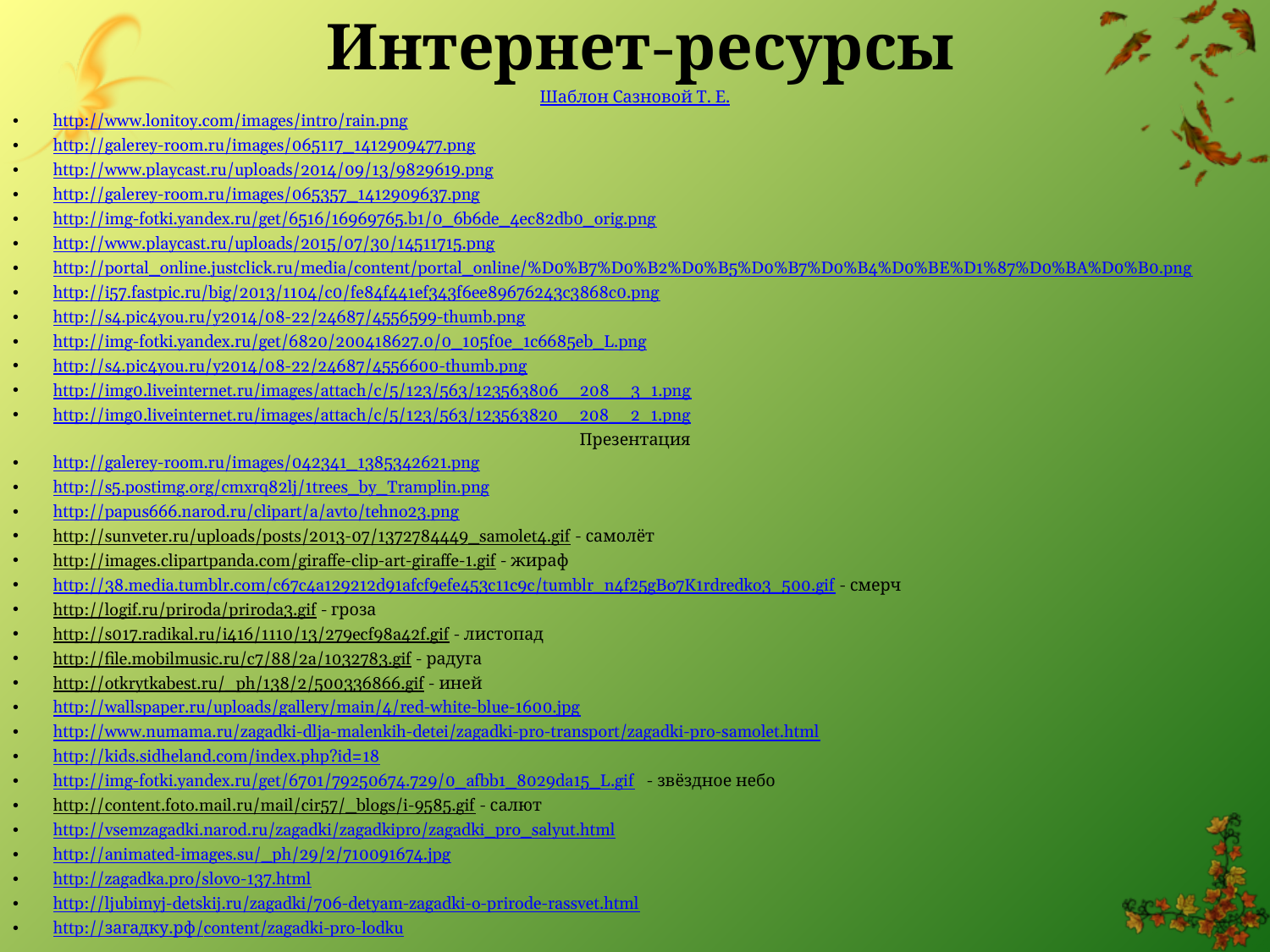

# Интернет-ресурсы
Шаблон Сазновой Т. Е.
http://www.lonitoy.com/images/intro/rain.png
http://galerey-room.ru/images/065117_1412909477.png
http://www.playcast.ru/uploads/2014/09/13/9829619.png
http://galerey-room.ru/images/065357_1412909637.png
http://img-fotki.yandex.ru/get/6516/16969765.b1/0_6b6de_4ec82db0_orig.png
http://www.playcast.ru/uploads/2015/07/30/14511715.png
http://portal_online.justclick.ru/media/content/portal_online/%D0%B7%D0%B2%D0%B5%D0%B7%D0%B4%D0%BE%D1%87%D0%BA%D0%B0.png
http://i57.fastpic.ru/big/2013/1104/c0/fe84f441ef343f6ee89676243c3868c0.png
http://s4.pic4you.ru/y2014/08-22/24687/4556599-thumb.png
http://img-fotki.yandex.ru/get/6820/200418627.0/0_105f0e_1c6685eb_L.png
http://s4.pic4you.ru/y2014/08-22/24687/4556600-thumb.png
http://img0.liveinternet.ru/images/attach/c/5/123/563/123563806__208__3_1.png
http://img0.liveinternet.ru/images/attach/c/5/123/563/123563820__208__2_1.png
Презентация
http://galerey-room.ru/images/042341_1385342621.png
http://s5.postimg.org/cmxrq82lj/1trees_by_Tramplin.png
http://papus666.narod.ru/clipart/a/avto/tehno23.png
http://sunveter.ru/uploads/posts/2013-07/1372784449_samolet4.gif - самолёт
http://images.clipartpanda.com/giraffe-clip-art-giraffe-1.gif - жираф
http://38.media.tumblr.com/c67c4a129212d91afcf9efe453c11c9c/tumblr_n4f25gBo7K1rdredko3_500.gif - смерч
http://logif.ru/priroda/priroda3.gif - гроза
http://s017.radikal.ru/i416/1110/13/279ecf98a42f.gif - листопад
http://file.mobilmusic.ru/c7/88/2a/1032783.gif - радуга
http://otkrytkabest.ru/_ph/138/2/500336866.gif - иней
http://wallspaper.ru/uploads/gallery/main/4/red-white-blue-1600.jpg
http://www.numama.ru/zagadki-dlja-malenkih-detei/zagadki-pro-transport/zagadki-pro-samolet.html
http://kids.sidheland.com/index.php?id=18
http://img-fotki.yandex.ru/get/6701/79250674.729/0_afbb1_8029da15_L.gif   - звёздное небо
http://content.foto.mail.ru/mail/cir57/_blogs/i-9585.gif - салют
http://vsemzagadki.narod.ru/zagadki/zagadkipro/zagadki_pro_salyut.html
http://animated-images.su/_ph/29/2/710091674.jpg
http://zagadka.pro/slovo-137.html
http://ljubimyj-detskij.ru/zagadki/706-detyam-zagadki-o-prirode-rassvet.html
http://загадку.рф/content/zagadki-pro-lodku